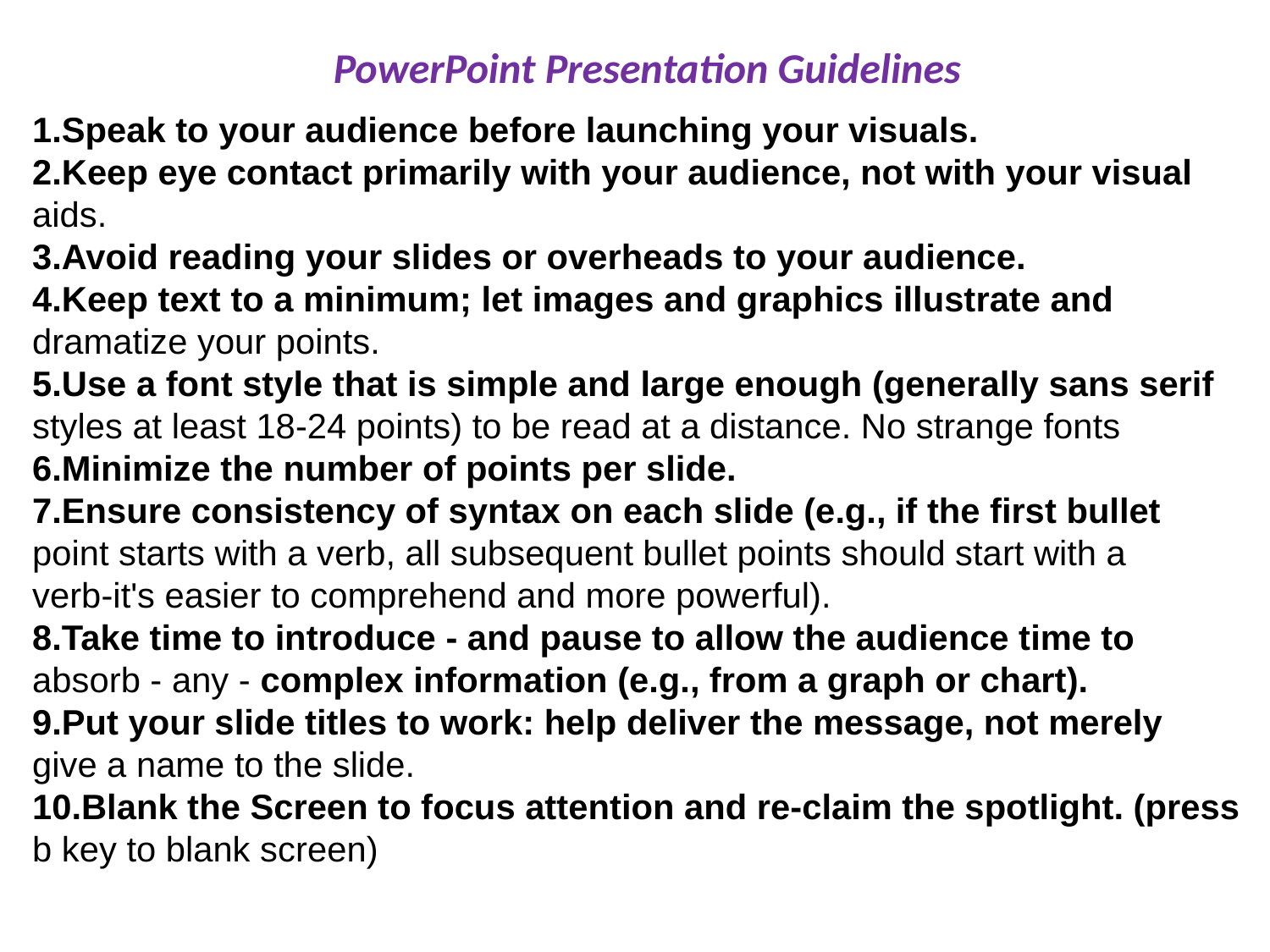

PowerPoint Presentation Guidelines
1.Speak to your audience before launching your visuals.
2.Keep eye contact primarily with your audience, not with your visual
aids.
3.Avoid reading your slides or overheads to your audience.
4.Keep text to a minimum; let images and graphics illustrate and
dramatize your points.
5.Use a font style that is simple and large enough (generally sans serif
styles at least 18-24 points) to be read at a distance. No strange fonts
6.Minimize the number of points per slide.
7.Ensure consistency of syntax on each slide (e.g., if the first bullet
point starts with a verb, all subsequent bullet points should start with a
verb-it's easier to comprehend and more powerful).
8.Take time to introduce - and pause to allow the audience time to
absorb - any - complex information (e.g., from a graph or chart).
9.Put your slide titles to work: help deliver the message, not merely
give a name to the slide.
10.Blank the Screen to focus attention and re-claim the spotlight. (press
b key to blank screen)